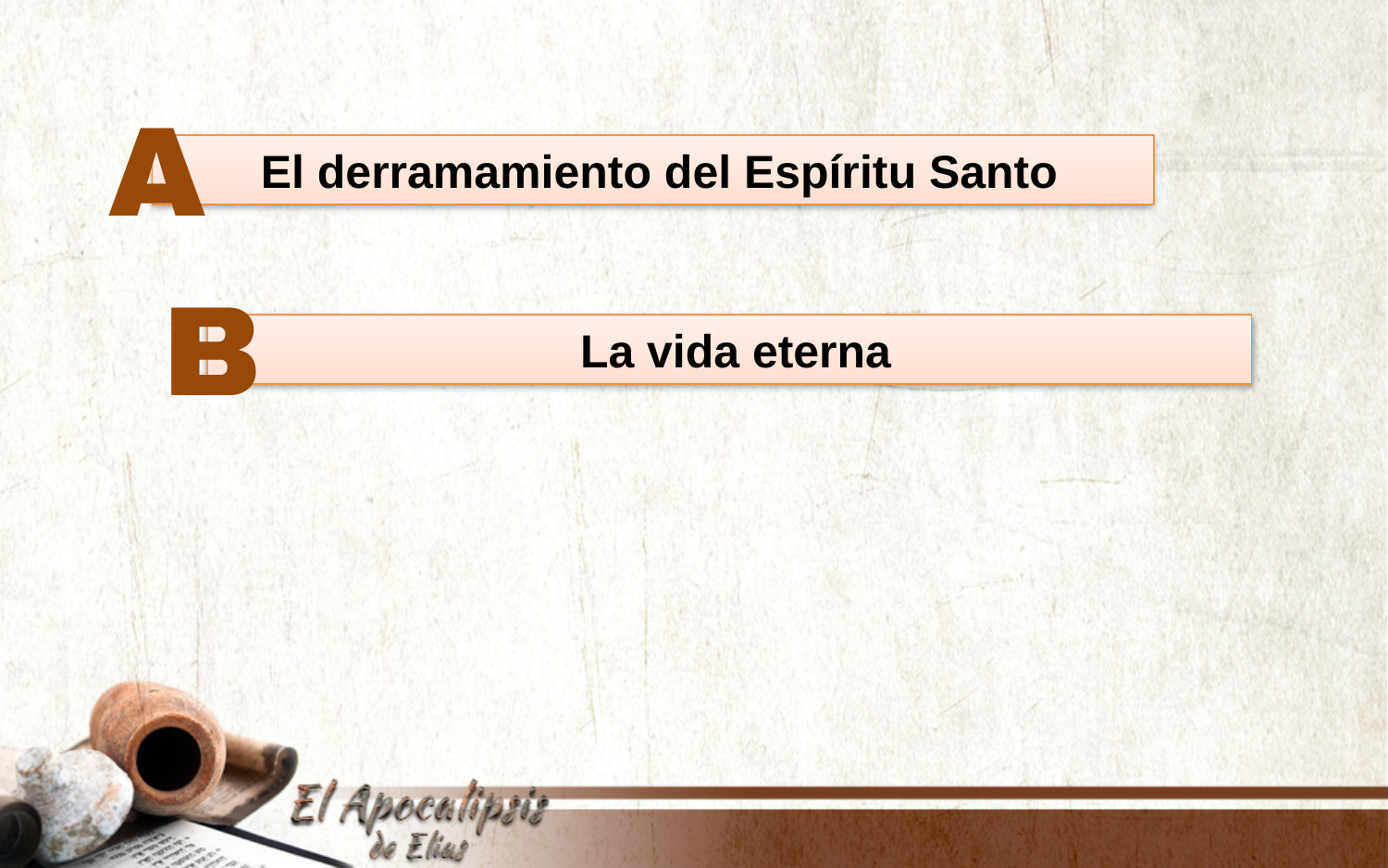

A
 El derramamiento del Espíritu Santo
B
 La vida eterna